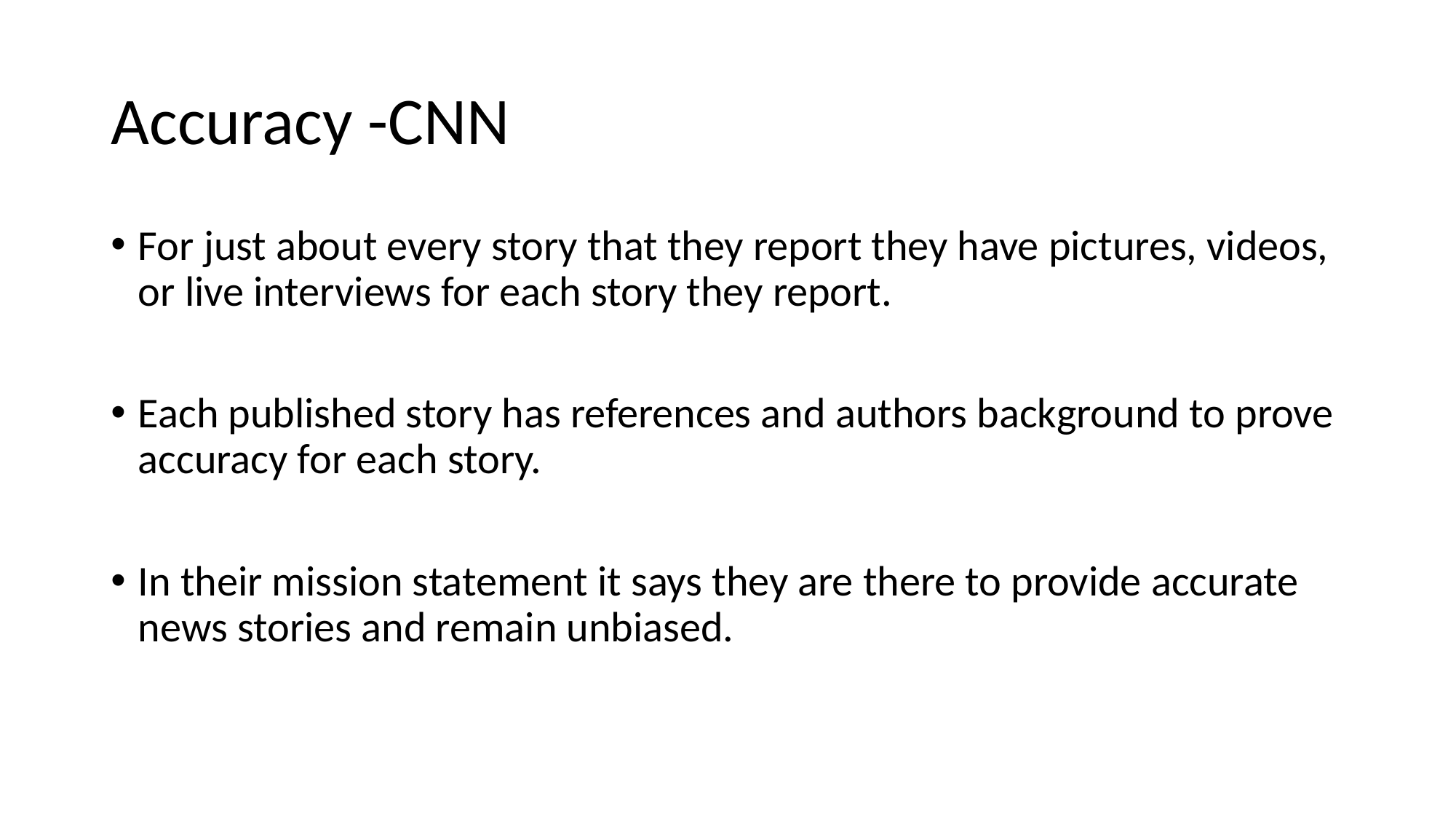

# Accuracy -CNN
For just about every story that they report they have pictures, videos, or live interviews for each story they report.

Each published story has references and authors background to prove accuracy for each story.

In their mission statement it says they are there to provide accurate news stories and remain unbiased.